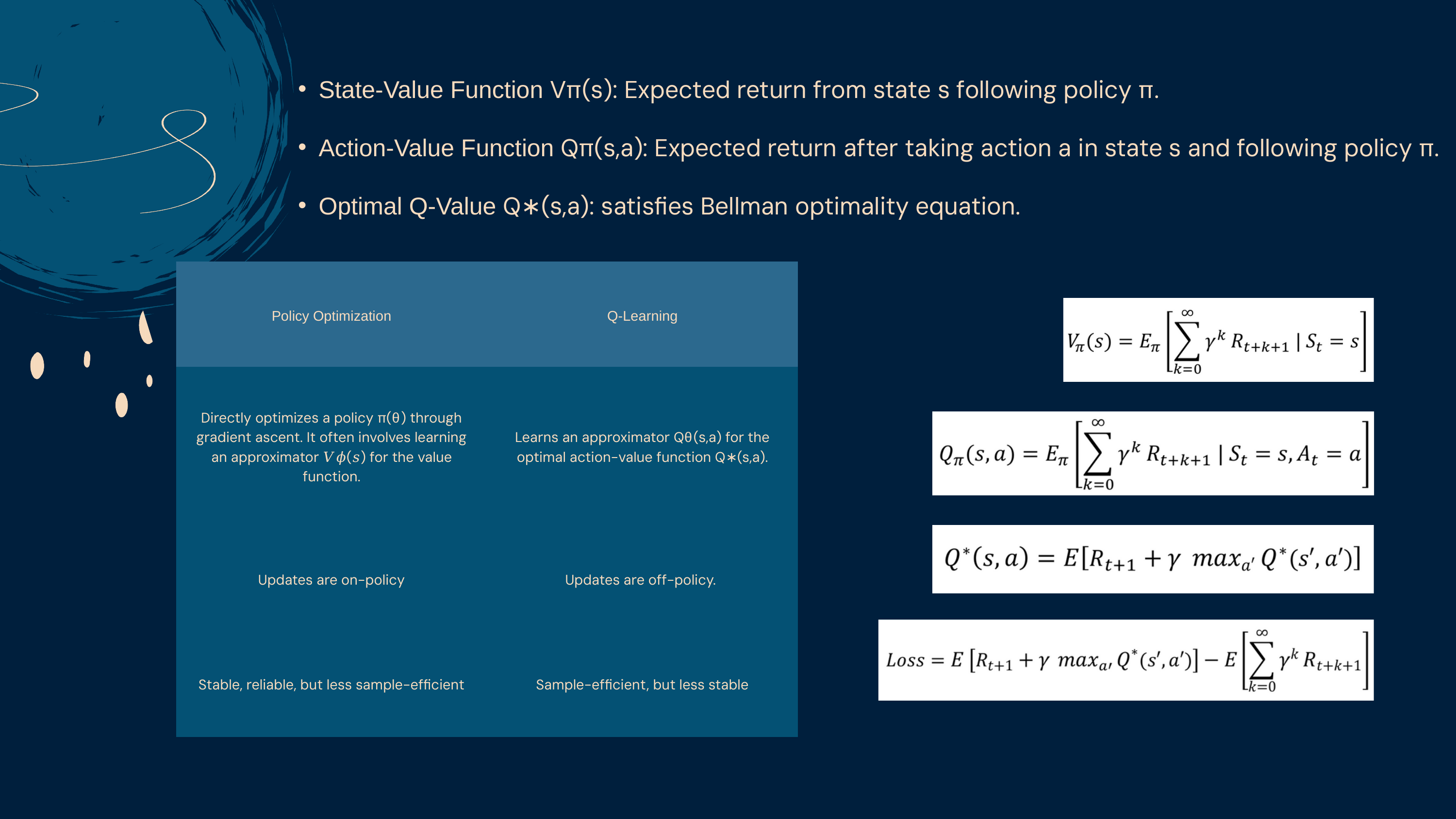

State-Value Function Vπ(s): Expected return from state s following policy π.

Action-Value Function Qπ(s,a): Expected return after taking action a in state s and following policy π.

Optimal Q-Value Q∗(s,a): satisfies Bellman optimality equation.

| Policy Optimization | Q-Learning |
| --- | --- |
| Directly optimizes a policy π(θ) through gradient ascent. It often involves learning an approximator 𝑉𝜙⁡(𝑠) for the value function. | Learns an approximator Qθ(s,a) for the optimal action-value function Q∗(s,a). |
| Updates are on-policy | Updates are off-policy. |
| Stable, reliable, but less sample-efficient | Sample-efficient, but less stable |